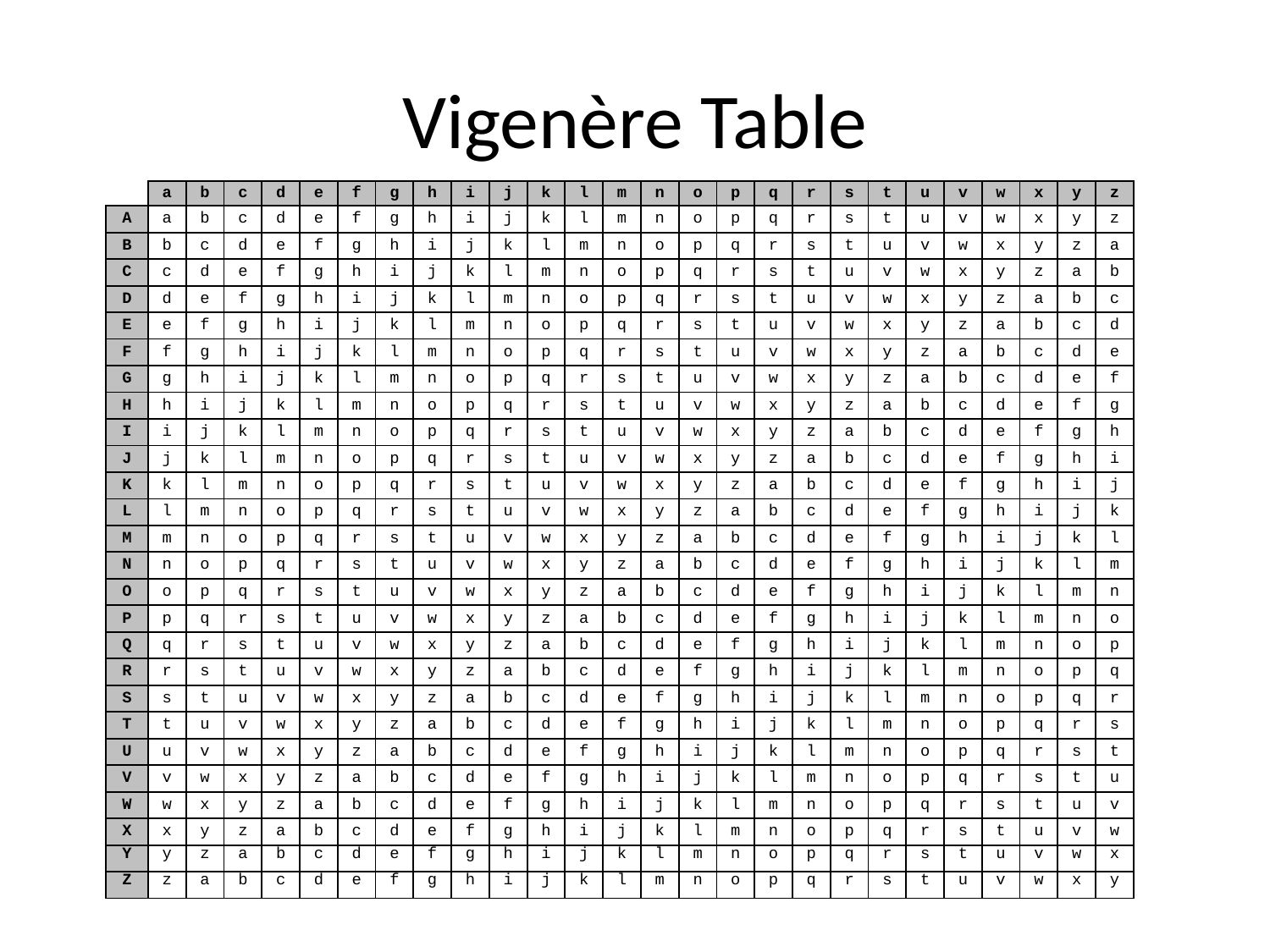

# Vigenѐre Table
|  | a | b | c | d | e | f | g | h | i | j | k | l | m | n | o | p | q | r | s | t | u | v | w | x | y | z |
| --- | --- | --- | --- | --- | --- | --- | --- | --- | --- | --- | --- | --- | --- | --- | --- | --- | --- | --- | --- | --- | --- | --- | --- | --- | --- | --- |
| A | a | b | c | d | e | f | g | h | i | j | k | l | m | n | o | p | q | r | s | t | u | v | w | x | y | z |
| B | b | c | d | e | f | g | h | i | j | k | l | m | n | o | p | q | r | s | t | u | v | w | x | y | z | a |
| C | c | d | e | f | g | h | i | j | k | l | m | n | o | p | q | r | s | t | u | v | w | x | y | z | a | b |
| D | d | e | f | g | h | i | j | k | l | m | n | o | p | q | r | s | t | u | v | w | x | y | z | a | b | c |
| E | e | f | g | h | i | j | k | l | m | n | o | p | q | r | s | t | u | v | w | x | y | z | a | b | c | d |
| F | f | g | h | i | j | k | l | m | n | o | p | q | r | s | t | u | v | w | x | y | z | a | b | c | d | e |
| G | g | h | i | j | k | l | m | n | o | p | q | r | s | t | u | v | w | x | y | z | a | b | c | d | e | f |
| H | h | i | j | k | l | m | n | o | p | q | r | s | t | u | v | w | x | y | z | a | b | c | d | e | f | g |
| I | i | j | k | l | m | n | o | p | q | r | s | t | u | v | w | x | y | z | a | b | c | d | e | f | g | h |
| J | j | k | l | m | n | o | p | q | r | s | t | u | v | w | x | y | z | a | b | c | d | e | f | g | h | i |
| K | k | l | m | n | o | p | q | r | s | t | u | v | w | x | y | z | a | b | c | d | e | f | g | h | i | j |
| L | l | m | n | o | p | q | r | s | t | u | v | w | x | y | z | a | b | c | d | e | f | g | h | i | j | k |
| M | m | n | o | p | q | r | s | t | u | v | w | x | y | z | a | b | c | d | e | f | g | h | i | j | k | l |
| N | n | o | p | q | r | s | t | u | v | w | x | y | z | a | b | c | d | e | f | g | h | i | j | k | l | m |
| O | o | p | q | r | s | t | u | v | w | x | y | z | a | b | c | d | e | f | g | h | i | j | k | l | m | n |
| P | p | q | r | s | t | u | v | w | x | y | z | a | b | c | d | e | f | g | h | i | j | k | l | m | n | o |
| Q | q | r | s | t | u | v | w | x | y | z | a | b | c | d | e | f | g | h | i | j | k | l | m | n | o | p |
| R | r | s | t | u | v | w | x | y | z | a | b | c | d | e | f | g | h | i | j | k | l | m | n | o | p | q |
| S | s | t | u | v | w | x | y | z | a | b | c | d | e | f | g | h | i | j | k | l | m | n | o | p | q | r |
| T | t | u | v | w | x | y | z | a | b | c | d | e | f | g | h | i | j | k | l | m | n | o | p | q | r | s |
| U | u | v | w | x | y | z | a | b | c | d | e | f | g | h | i | j | k | l | m | n | o | p | q | r | s | t |
| V | v | w | x | y | z | a | b | c | d | e | f | g | h | i | j | k | l | m | n | o | p | q | r | s | t | u |
| W | w | x | y | z | a | b | c | d | e | f | g | h | i | j | k | l | m | n | o | p | q | r | s | t | u | v |
| X | x | y | z | a | b | c | d | e | f | g | h | i | j | k | l | m | n | o | p | q | r | s | t | u | v | w |
| Y | y | z | a | b | c | d | e | f | g | h | i | j | k | l | m | n | o | p | q | r | s | t | u | v | w | x |
| Z | z | a | b | c | d | e | f | g | h | i | j | k | l | m | n | o | p | q | r | s | t | u | v | w | x | y |